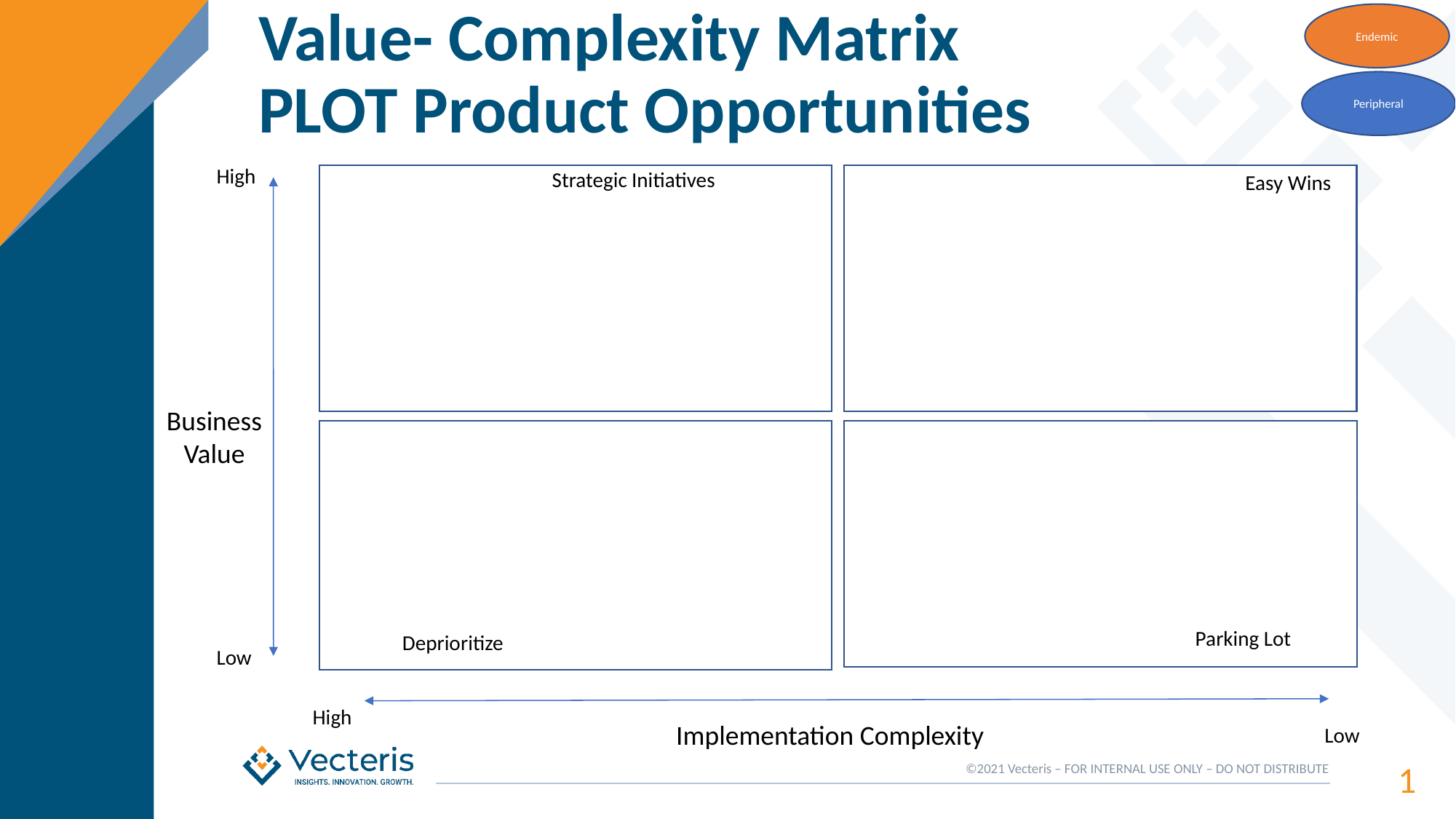

Endemic
# Value- Complexity Matrix PLOT Product Opportunities
Peripheral
High
Strategic Initiatives
Easy Wins

Business Value

Parking Lot
Deprioritize
Low
High
Implementation Complexity
Low
1
©2021 Vecteris – FOR INTERNAL USE ONLY – DO NOT DISTRIBUTE